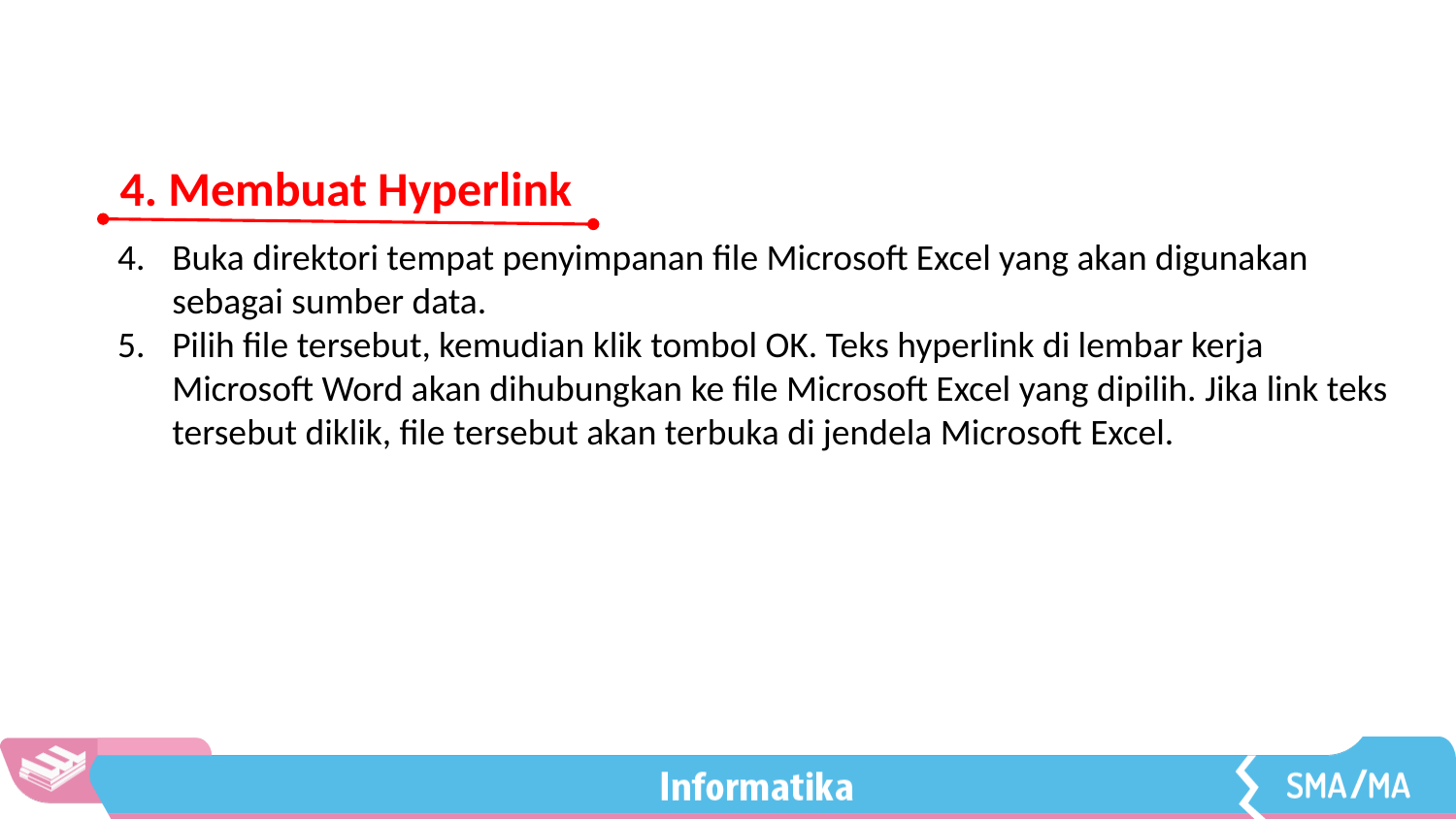

4. Membuat Hyperlink
Buka direktori tempat penyimpanan file Microsoft Excel yang akan digunakan sebagai sumber data.
Pilih file tersebut, kemudian klik tombol OK. Teks hyperlink di lembar kerja Microsoft Word akan dihubungkan ke file Microsoft Excel yang dipilih. Jika link teks tersebut diklik, file tersebut akan terbuka di jendela Microsoft Excel.